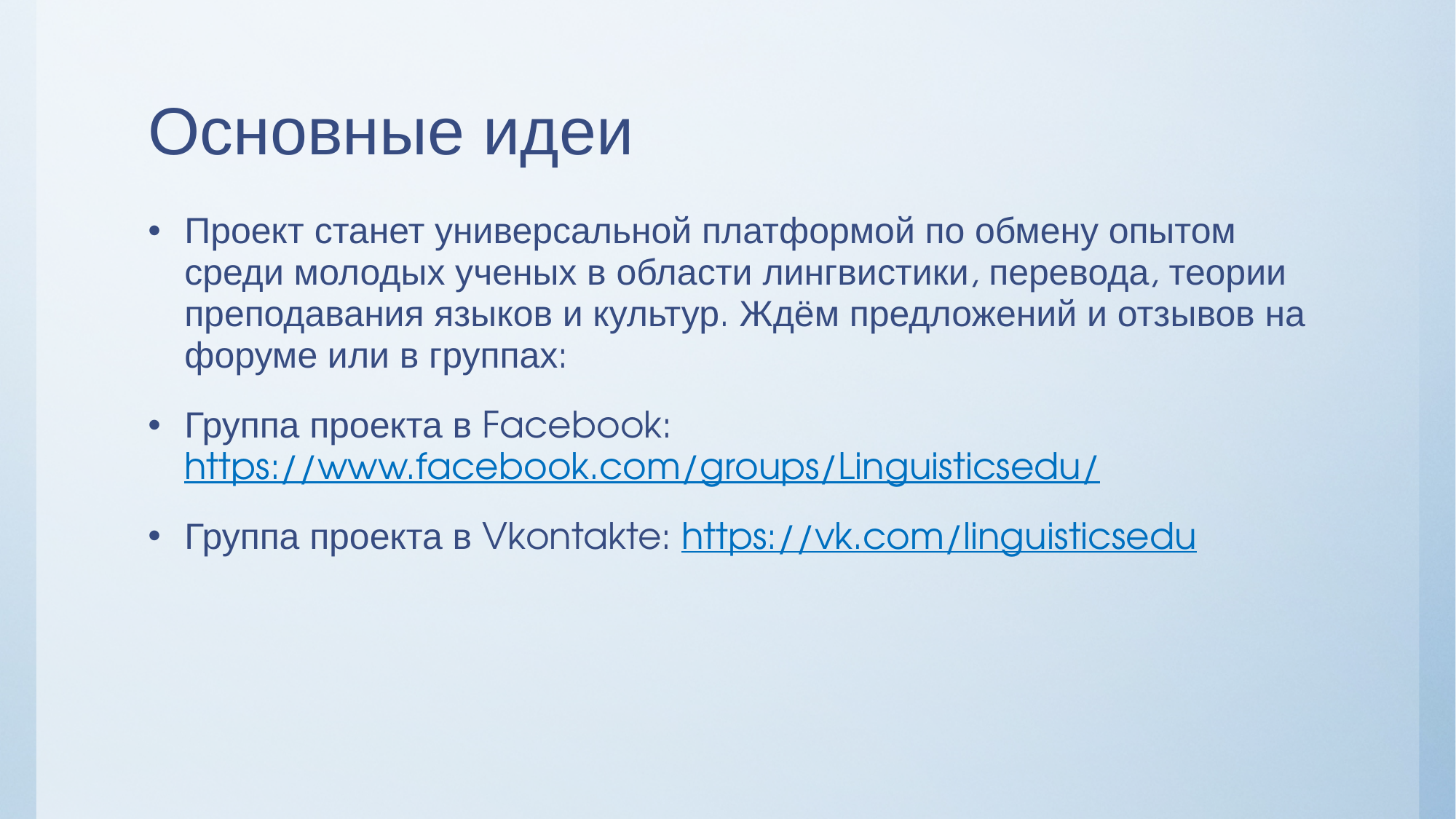

# Основные идеи
Проект станет универсальной платформой по обмену опытом среди молодых ученых в области лингвистики, перевода, теории преподавания языков и культур. Ждём предложений и отзывов на форуме или в группах:
Группа проекта в Facebook: https://www.facebook.com/groups/Linguisticsedu/
Группа проекта в Vkontakte: https://vk.com/linguisticsedu